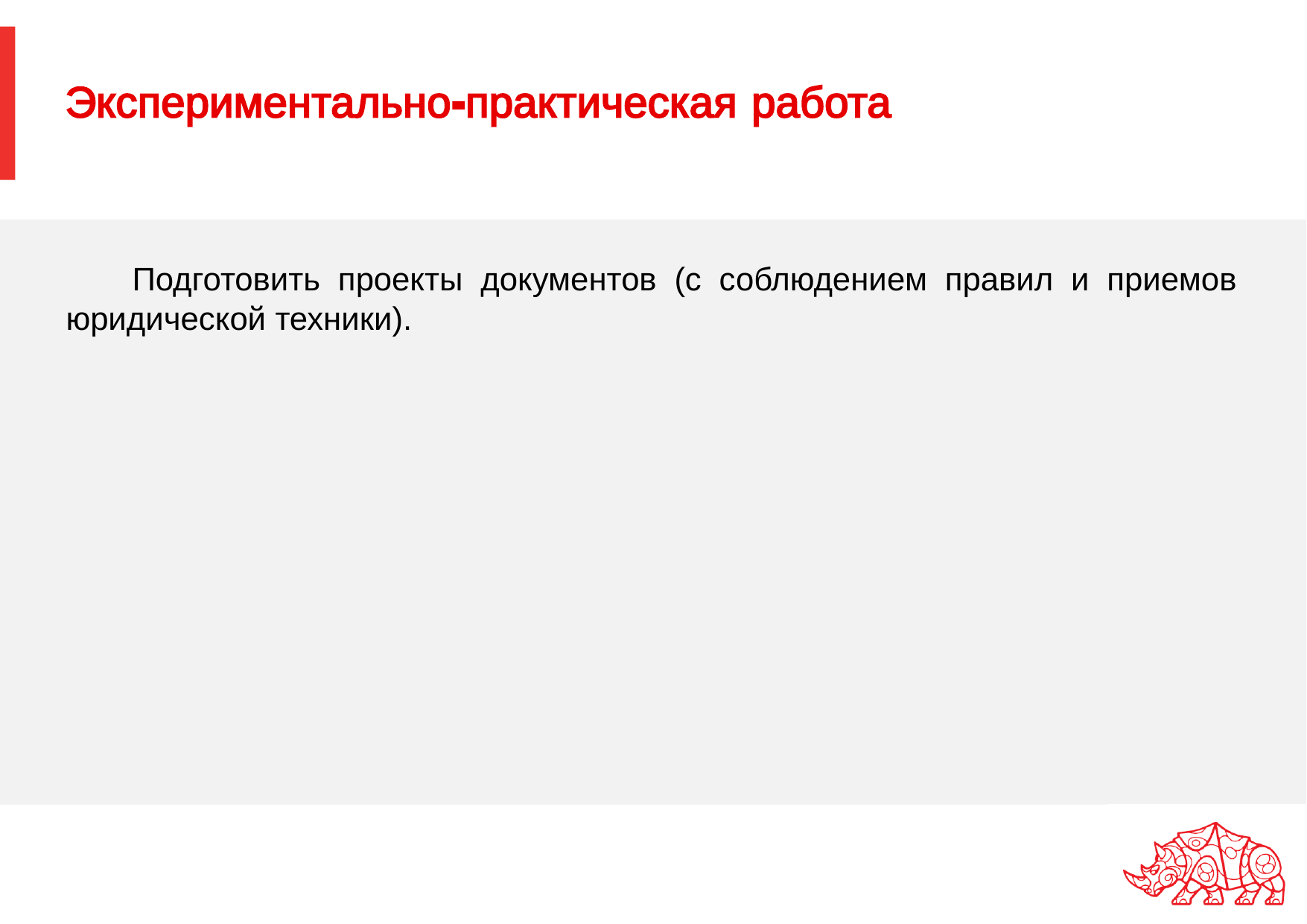

# Экспериментально-практическая работа

Подготовить проекты документов (с соблюдением правил и приемов юридической техники).